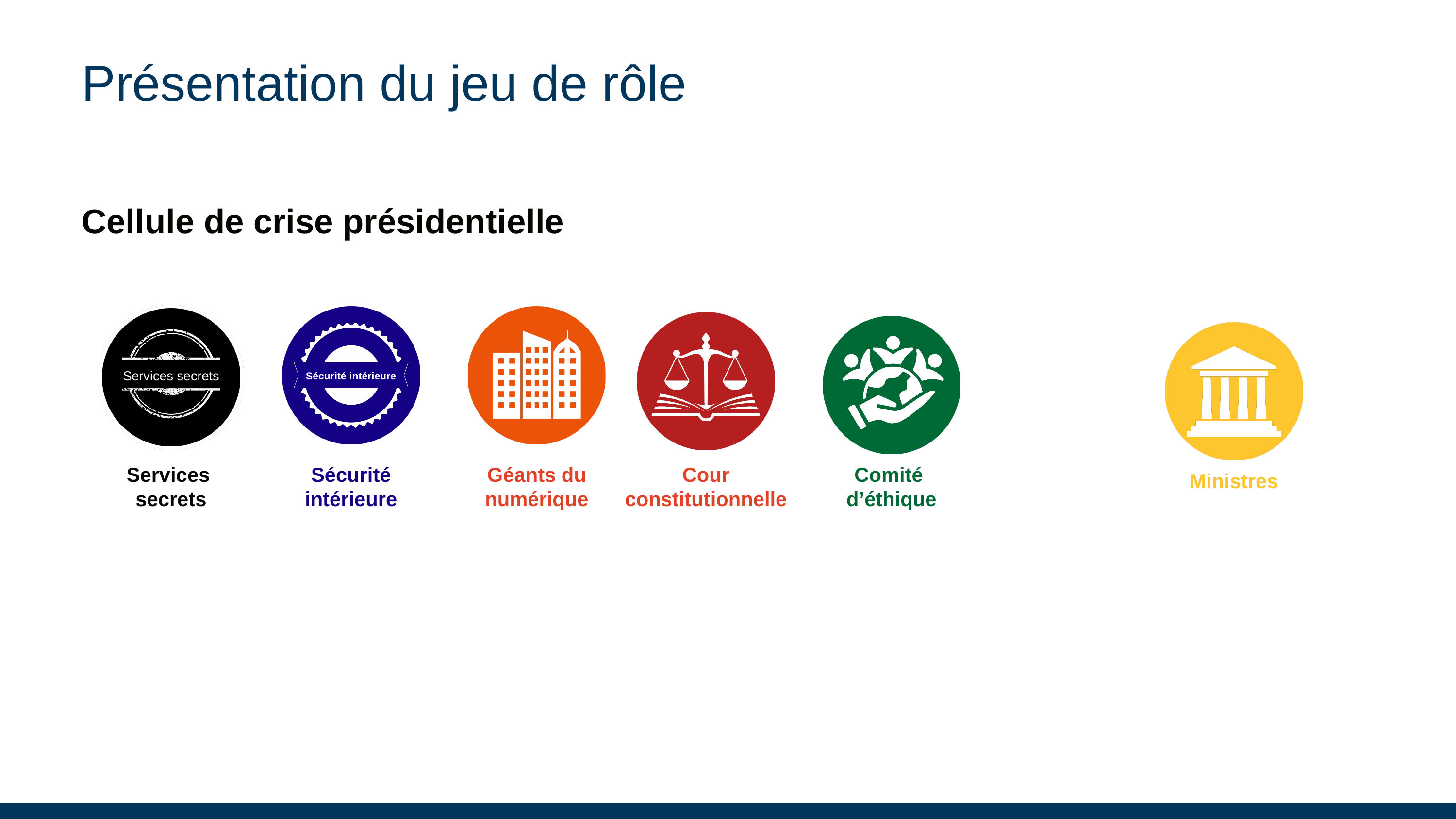

Présentation du jeu de rôle
Cellule de crise présidentielle

Services secrets

Sécurité intérieure

Sécurité intérieure

Sécurité intérieure
Sécurité intérieure

Sécurité intérieure
Services
secrets
Sécurité intérieure
Géants du numérique
Cour constitutionnelle
Comité
d’éthique
Ministres